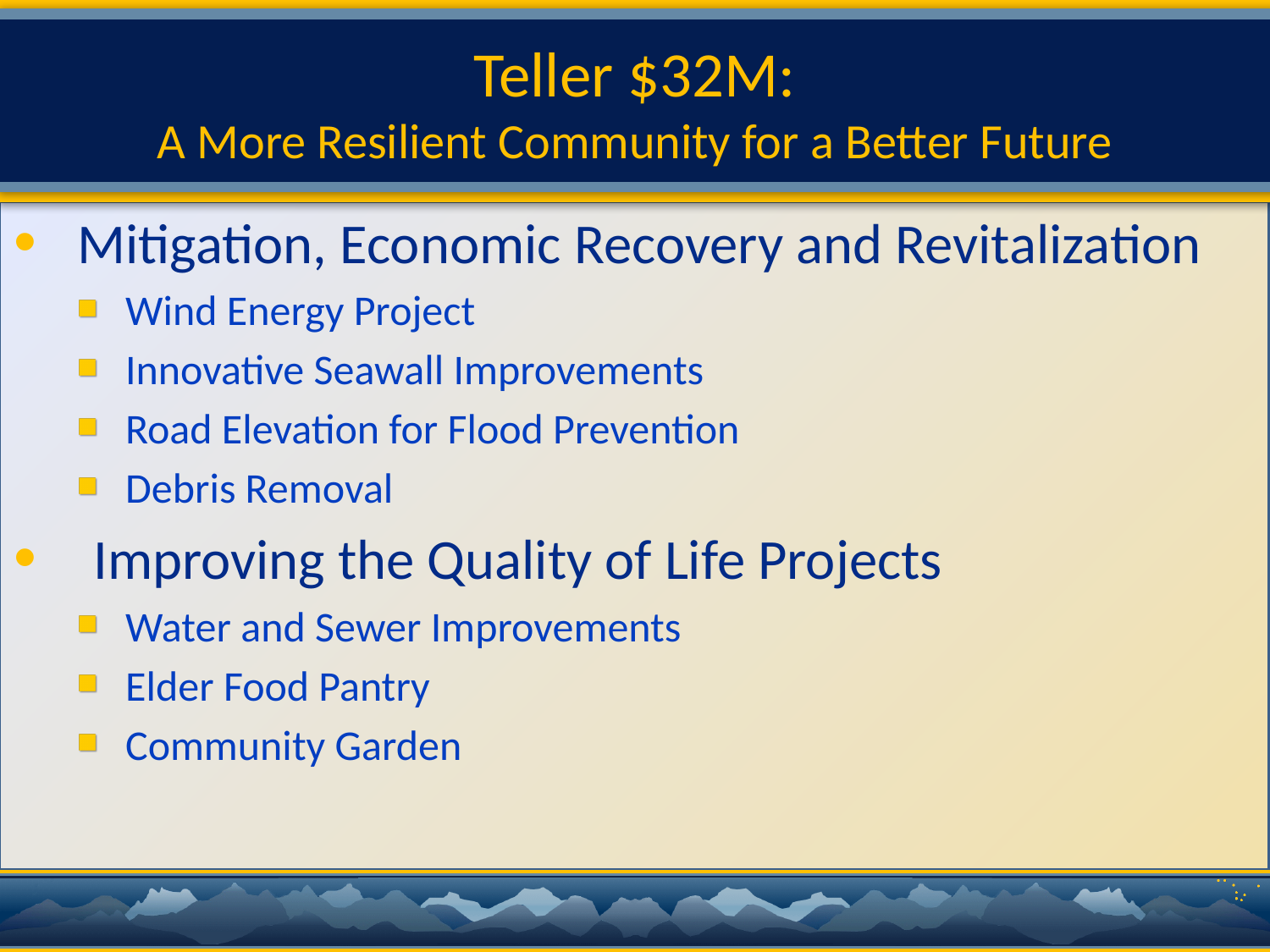

# Teller $32M: A More Resilient Community for a Better Future
Mitigation, Economic Recovery and Revitalization
Wind Energy Project
Innovative Seawall Improvements
Road Elevation for Flood Prevention
Debris Removal
Improving the Quality of Life Projects
Water and Sewer Improvements
Elder Food Pantry
Community Garden